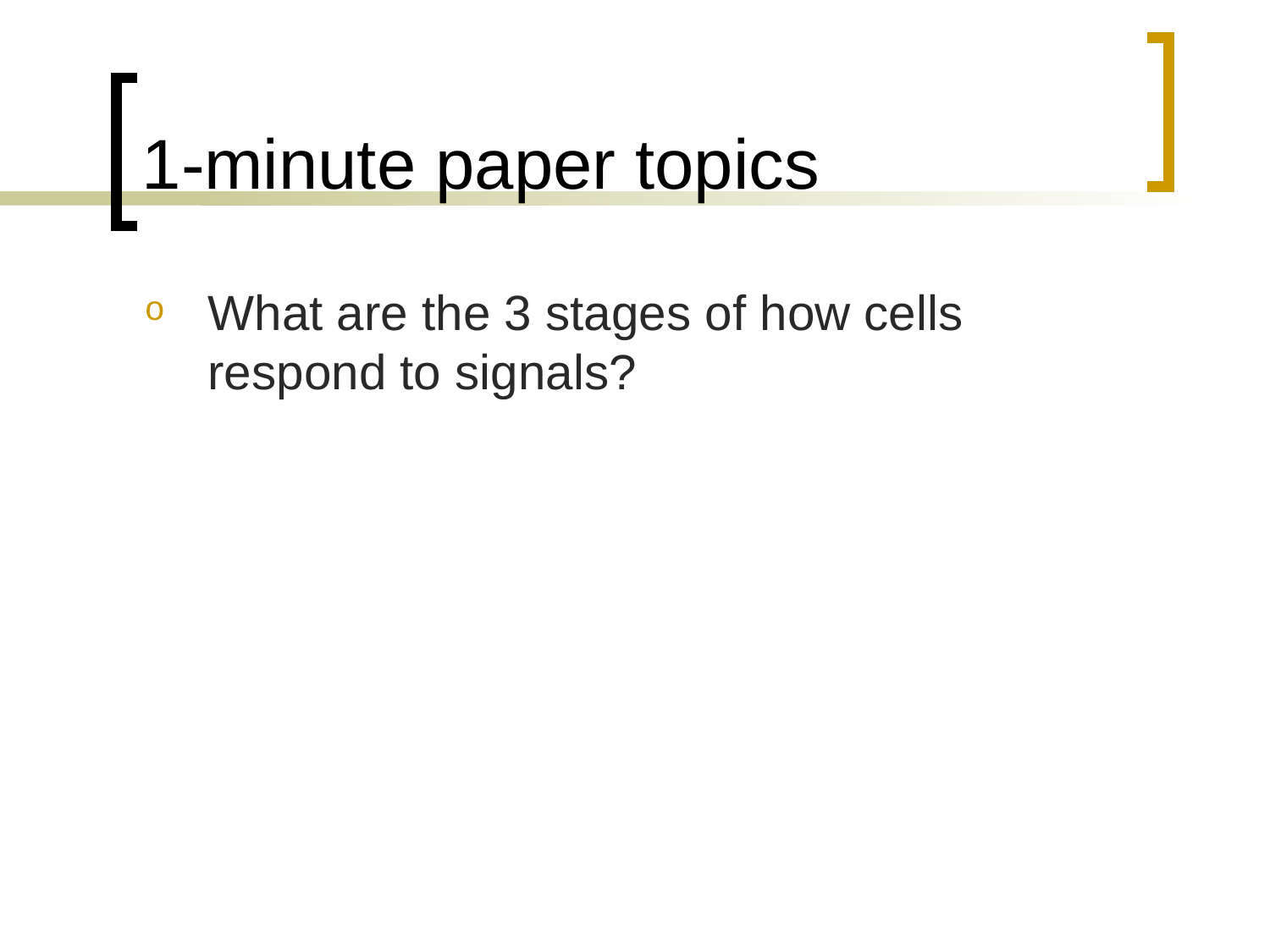

# 1-minute paper topics
What are the 3 stages of how cells respond to signals?